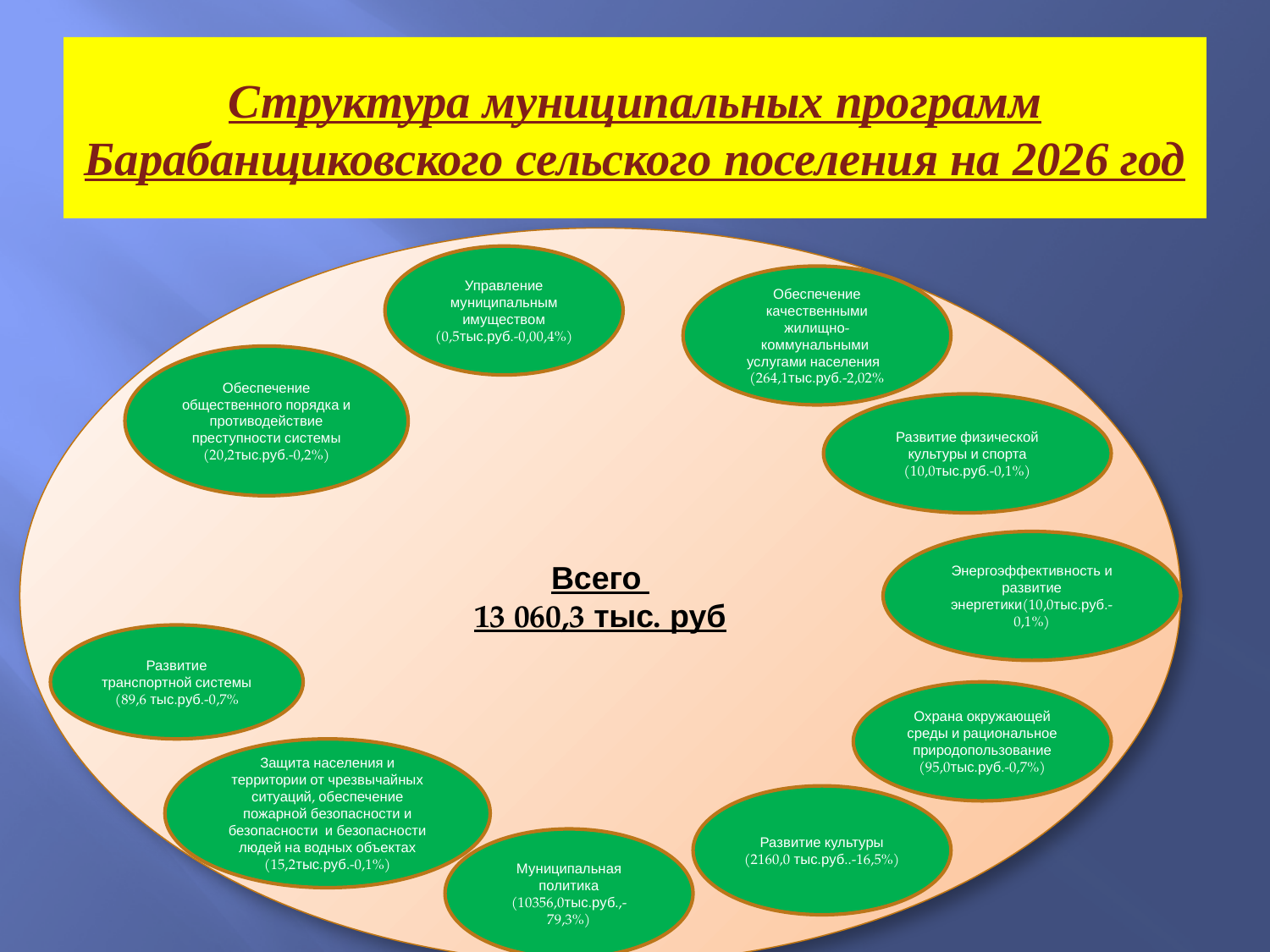

# Структура муниципальных программ Барабанщиковского сельского поселения на 2026 год
Всего
13 060,3 тыс. руб
Управление муниципальным имуществом (0,5тыс.руб.-0,00,4%)
Обеспечение качественными жилищно-коммунальными  услугами населения   (264,1тыс.руб.-2,02%
Обеспечение общественного порядка и противодействие преступности системы (20,2тыс.руб.-0,2%)
Развитие физической культуры и спорта (10,0тыс.руб.-0,1%)
Энергоэффективность и развитие энергетики(10,0тыс.руб.-0,1%)
Развитие транспортной системы (89,6 тыс.руб.-0,7%
Охрана окружающей среды и рациональное природопользование (95,0тыс.руб.-0,7%)
Защита населения и территории от чрезвычайных ситуаций, обеспечение пожарной безопасности и безопасности  и безопасности людей на водных объектах (15,2тыс.руб.-0,1%)
Развитие культуры (2160,0 тыс.руб..-16,5%)
Муниципальная политика (10356,0тыс.руб.,-79,3%)